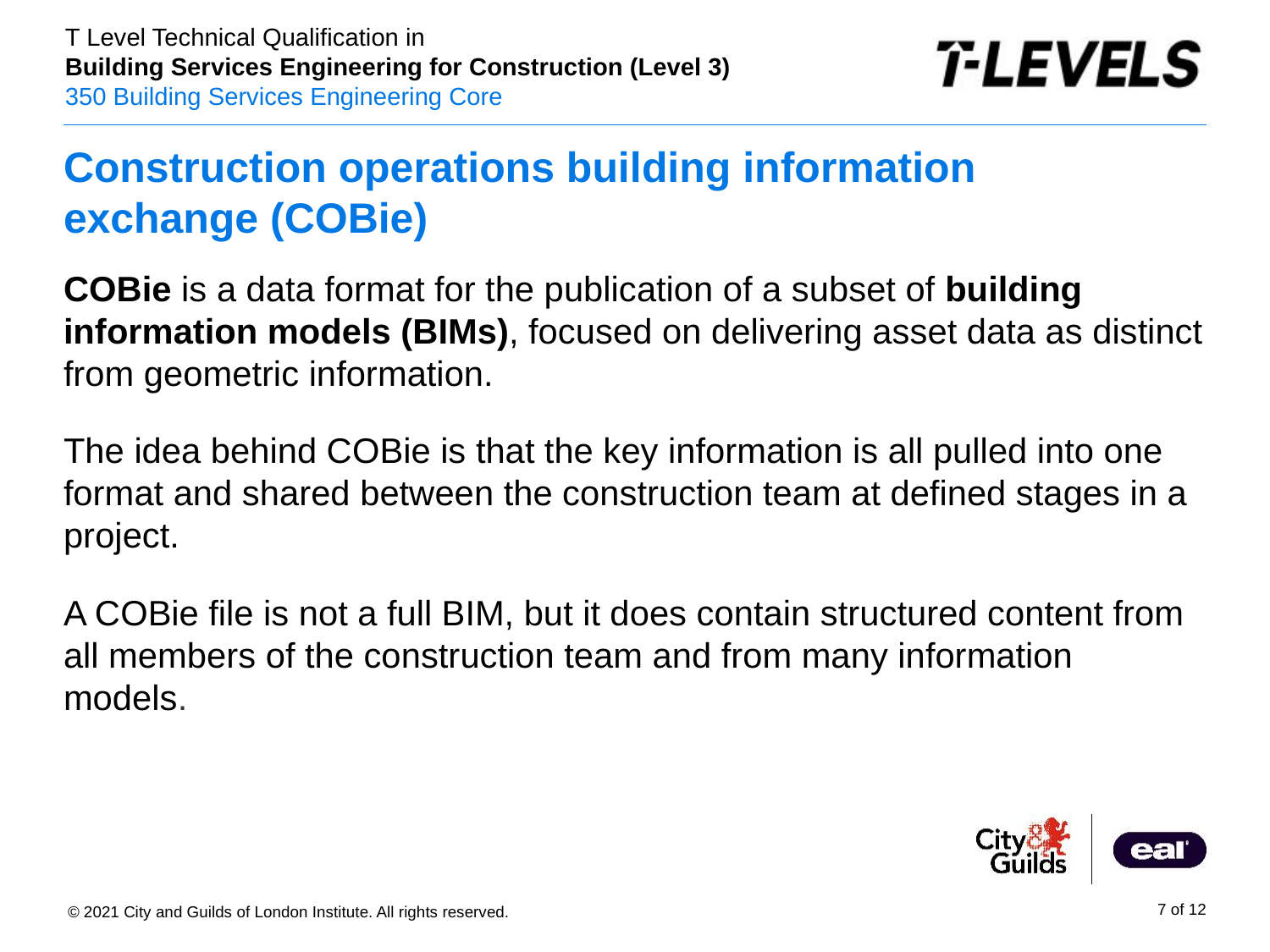

# Construction operations building information exchange (COBie)
COBie is a data format for the publication of a subset of building information models (BIMs), focused on delivering asset data as distinct from geometric information.
The idea behind COBie is that the key information is all pulled into one format and shared between the construction team at defined stages in a project.
A COBie file is not a full BIM, but it does contain structured content from all members of the construction team and from many information models.